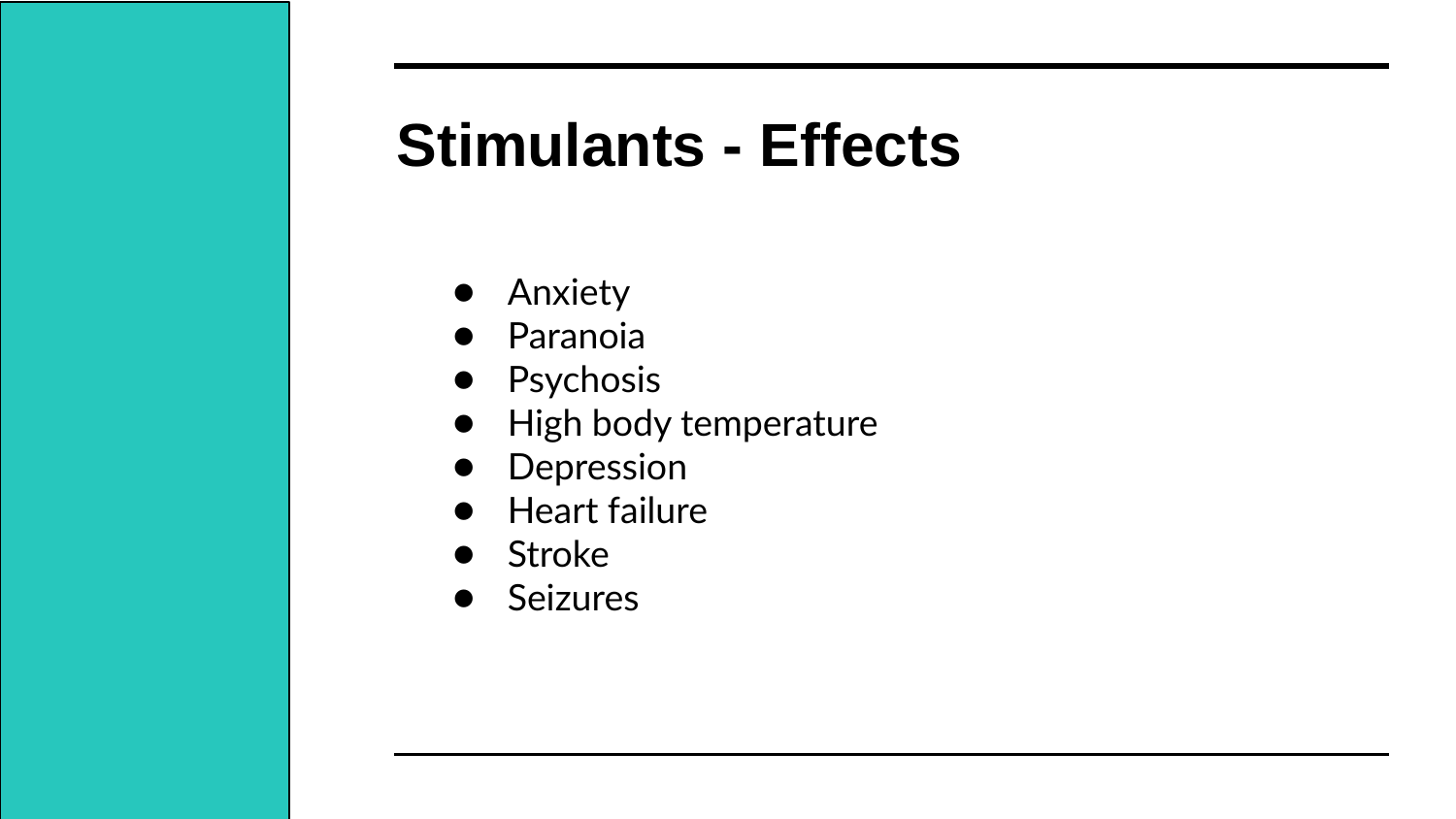

# Stimulants - Effects
Anxiety
Paranoia
Psychosis
High body temperature
Depression
Heart failure
Stroke
Seizures